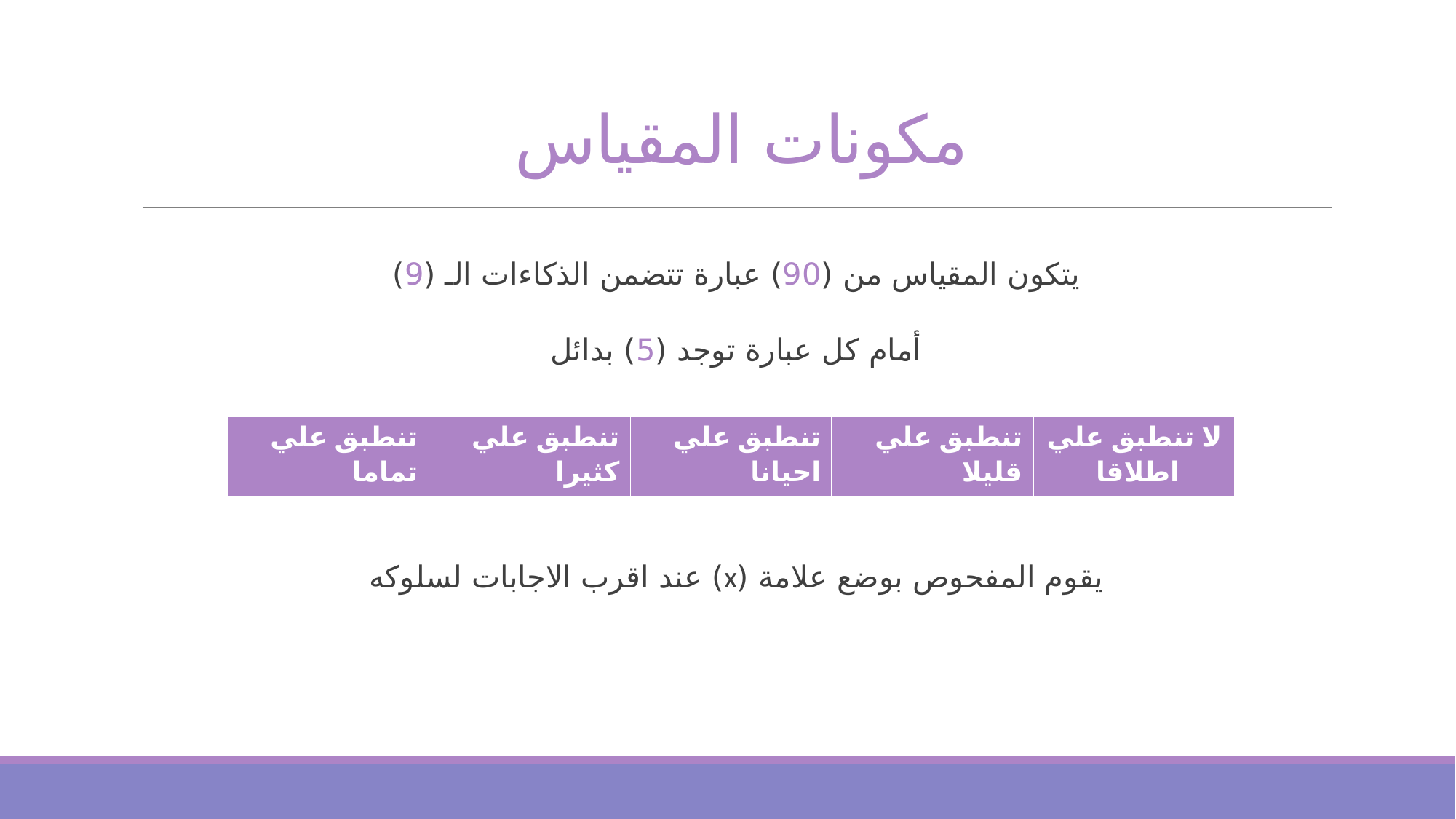

# مكونات المقياس
يتكون المقياس من (90) عبارة تتضمن الذكاءات الـ (9)
أمام كل عبارة توجد (5) بدائل

يقوم المفحوص بوضع علامة (x) عند اقرب الاجابات لسلوكه

| تنطبق علي تماما | تنطبق علي كثيرا | تنطبق علي احيانا | تنطبق علي قليلا | لا تنطبق علي اطلاقا |
| --- | --- | --- | --- | --- |